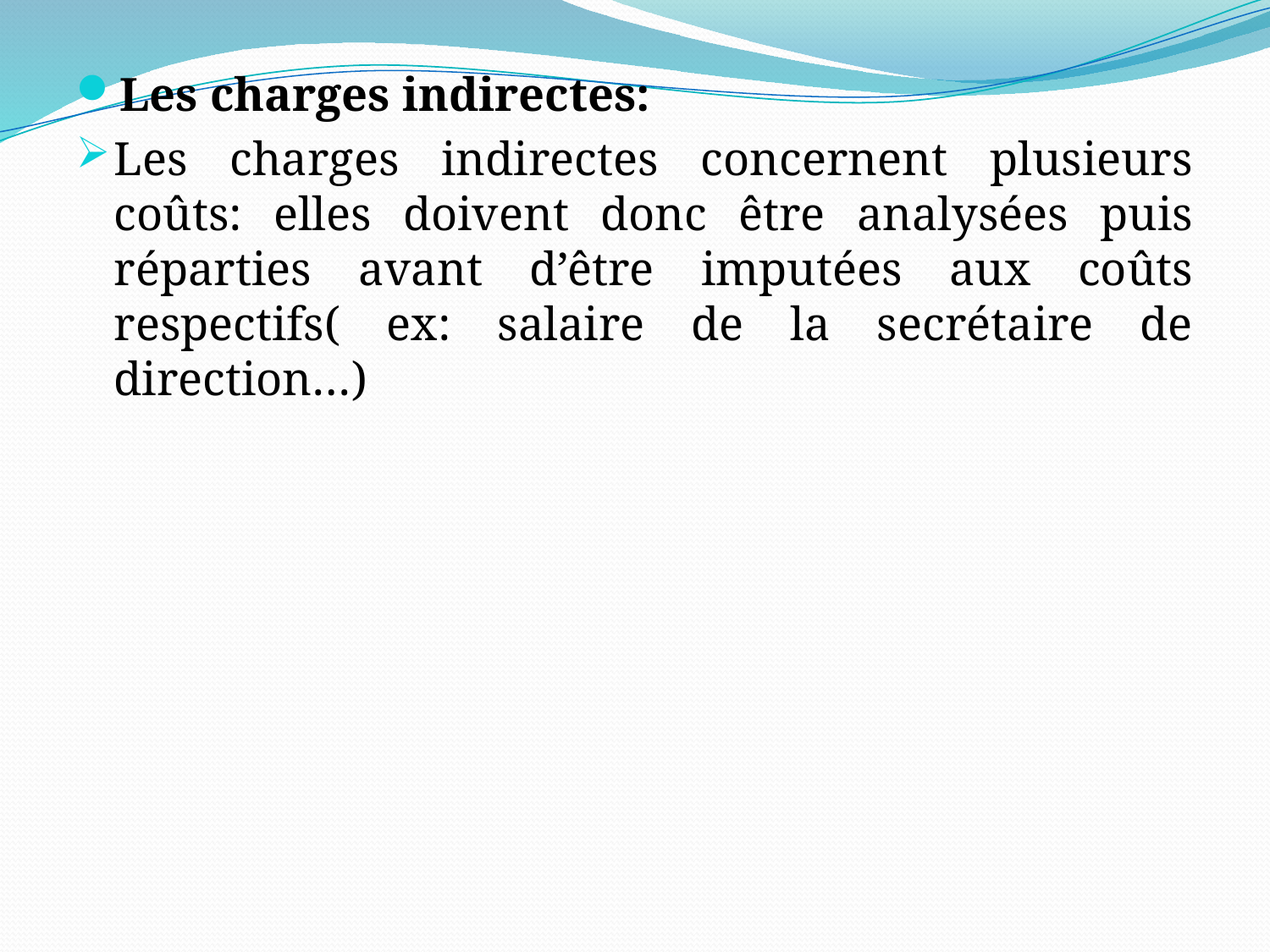

Les charges indirectes:
Les charges indirectes concernent plusieurs coûts: elles doivent donc être analysées puis réparties avant d’être imputées aux coûts respectifs( ex: salaire de la secrétaire de direction…)